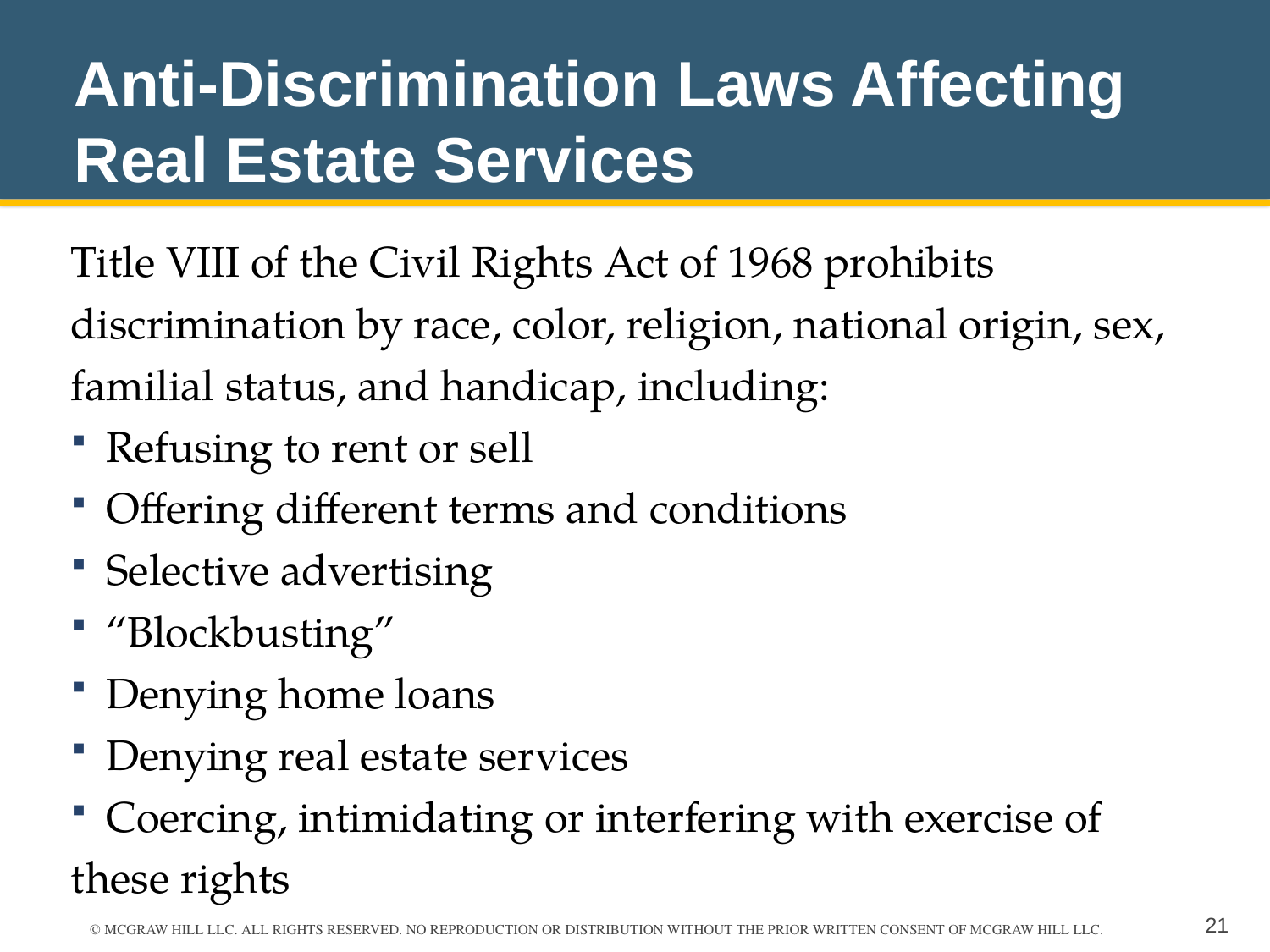

# Anti-Discrimination Laws Affecting Real Estate Services
Title VIII of the Civil Rights Act of 1968 prohibits discrimination by race, color, religion, national origin, sex, familial status, and handicap, including:
  Refusing to rent or sell
  Offering different terms and conditions
  Selective advertising
  “Blockbusting”
  Denying home loans
  Denying real estate services
  Coercing, intimidating or interfering with exercise of these rights
© MCGRAW HILL LLC. ALL RIGHTS RESERVED. NO REPRODUCTION OR DISTRIBUTION WITHOUT THE PRIOR WRITTEN CONSENT OF MCGRAW HILL LLC.
21